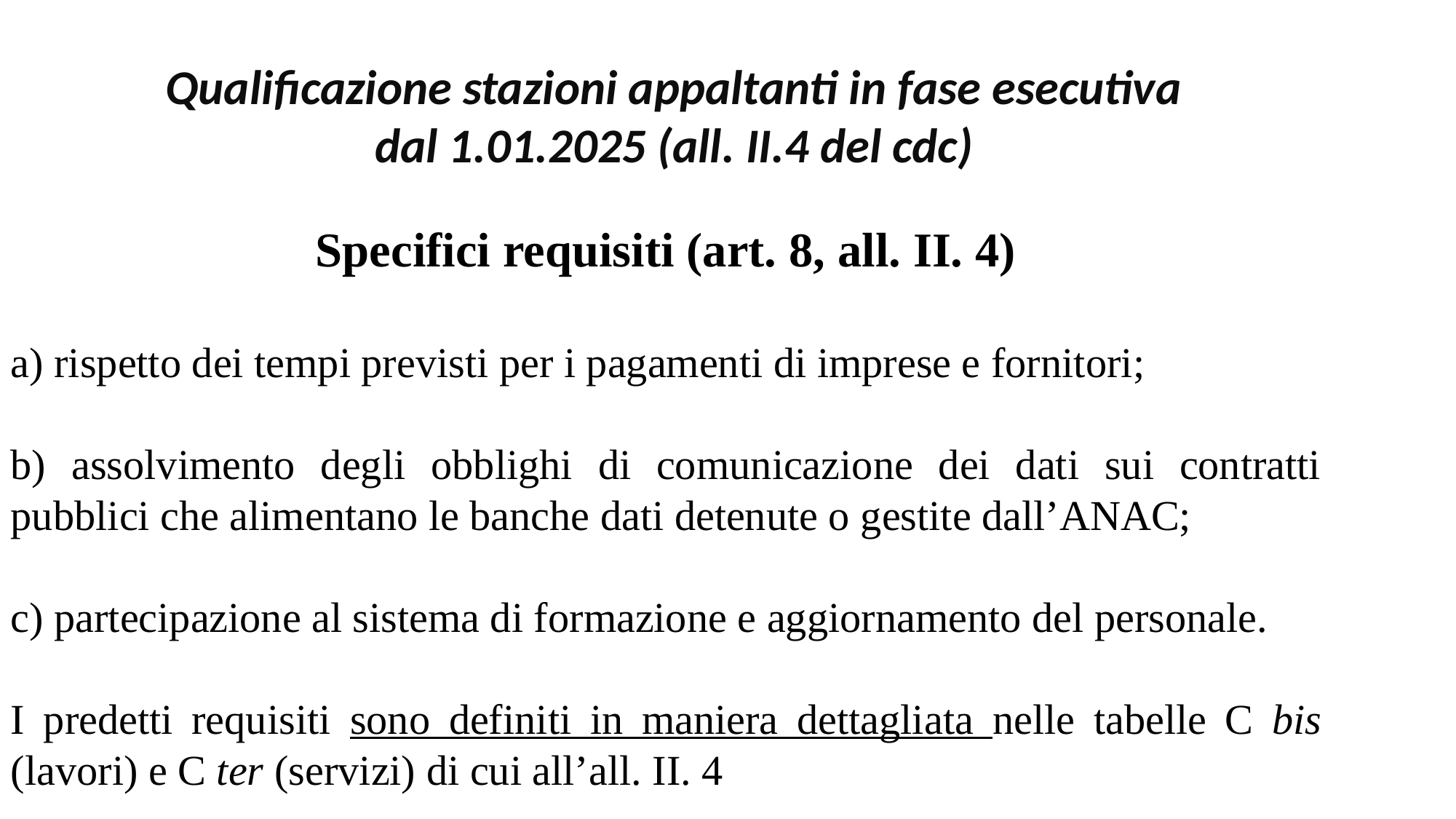

Qualificazione stazioni appaltanti in fase esecutiva dal 1.01.2025 (all. II.4 del cdc)

Specifici requisiti (art. 8, all. II. 4)

a) rispetto dei tempi previsti per i pagamenti di imprese e fornitori;

b) assolvimento degli obblighi di comunicazione dei dati sui contratti pubblici che alimentano le banche dati detenute o gestite dall’ANAC;

c) partecipazione al sistema di formazione e aggiornamento del personale.

I predetti requisiti sono definiti in maniera dettagliata nelle tabelle C bis (lavori) e C ter (servizi) di cui all’all. II. 4